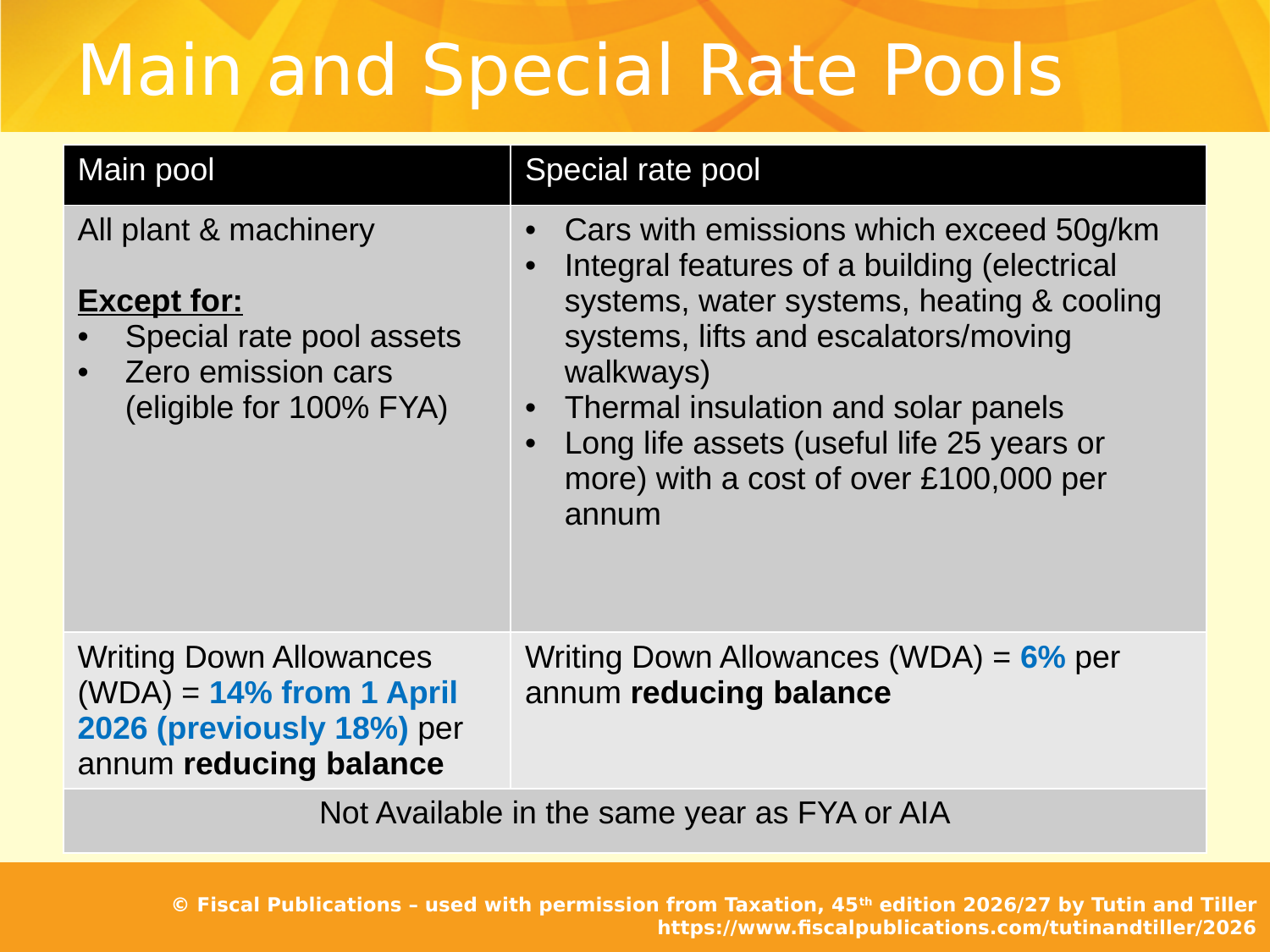

# Main and Special Rate Pools
| Main pool | Special rate pool |
| --- | --- |
| All plant & machinery Except for: Special rate pool assets Zero emission cars (eligible for 100% FYA) | Cars with emissions which exceed 50g/km Integral features of a building (electrical systems, water systems, heating & cooling systems, lifts and escalators/moving walkways) Thermal insulation and solar panels Long life assets (useful life 25 years or more) with a cost of over £100,000 per annum |
| Writing Down Allowances (WDA) = 14% from 1 April 2026 (previously 18%) per annum reducing balance | Writing Down Allowances (WDA) = 6% per annum reducing balance |
| Not Available in the same year as FYA or AIA |  |